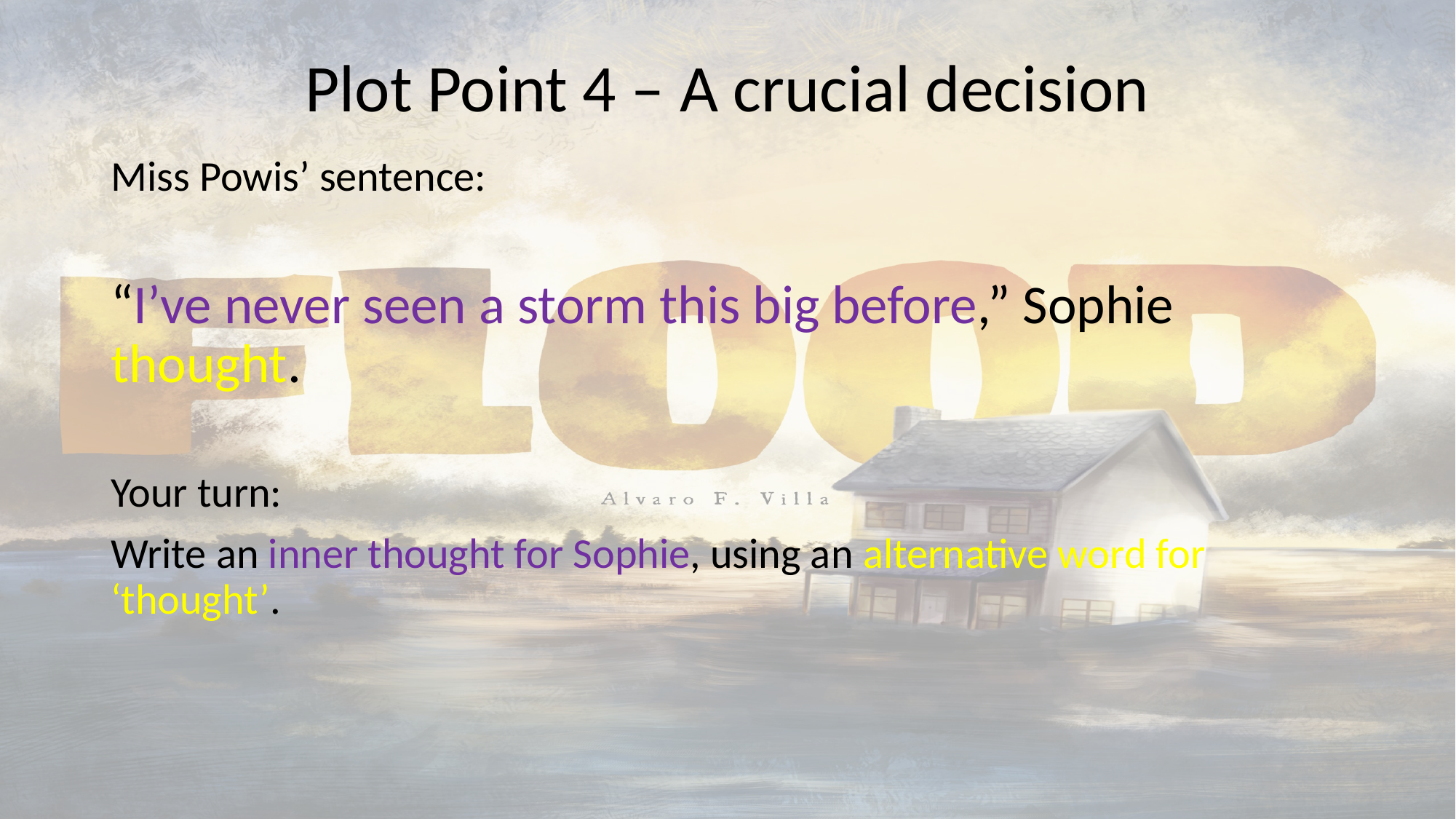

# Plot Point 4 – A crucial decision
Miss Powis’ sentence:

“I’ve never seen a storm this big before,” Sophie thought.

Your turn:
Write an inner thought for Sophie, using an alternative word for ‘thought’.